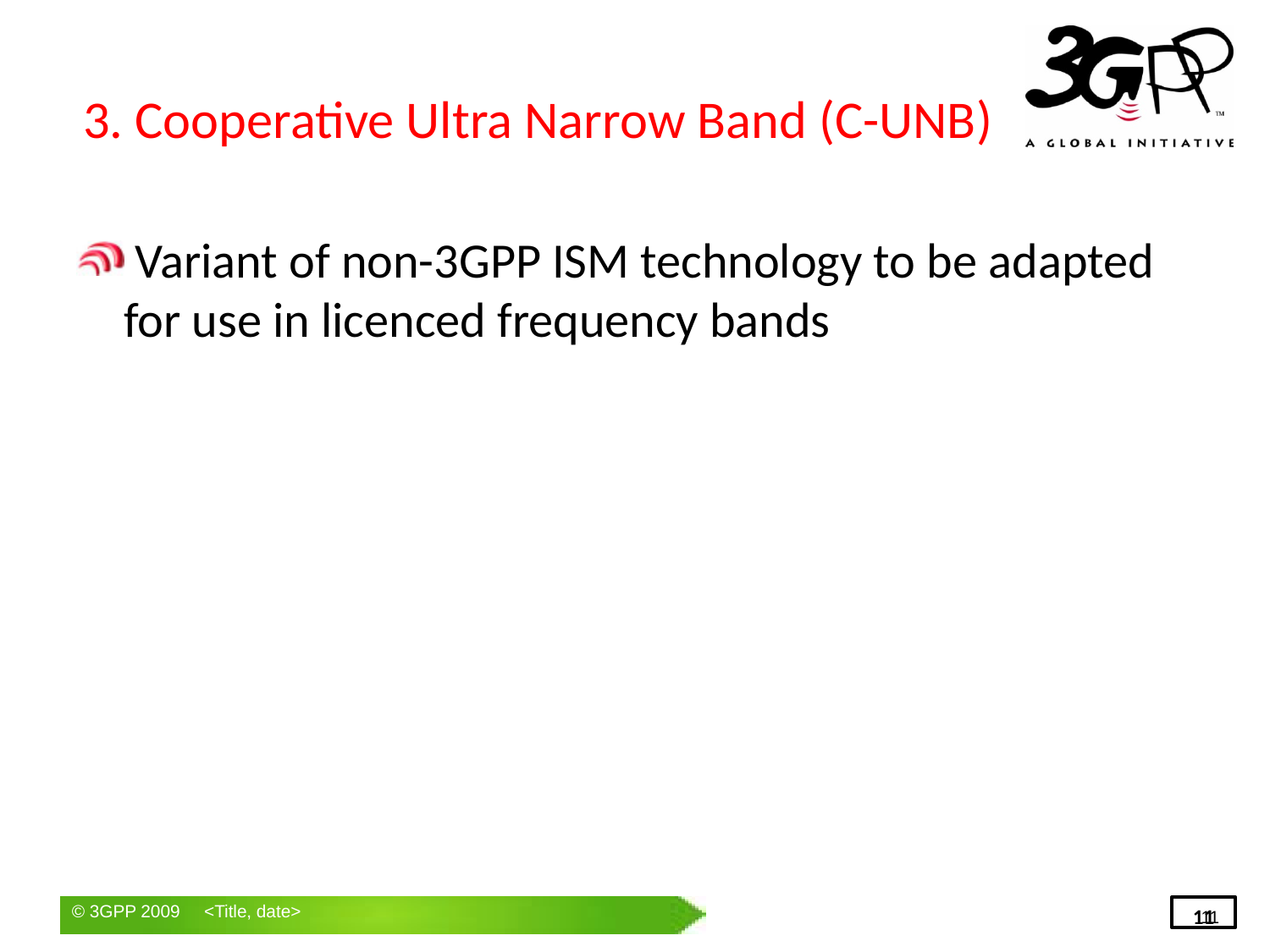

# 3. Cooperative Ultra Narrow Band (C-UNB)
 Variant of non-3GPP ISM technology to be adapted for use in licenced frequency bands
11